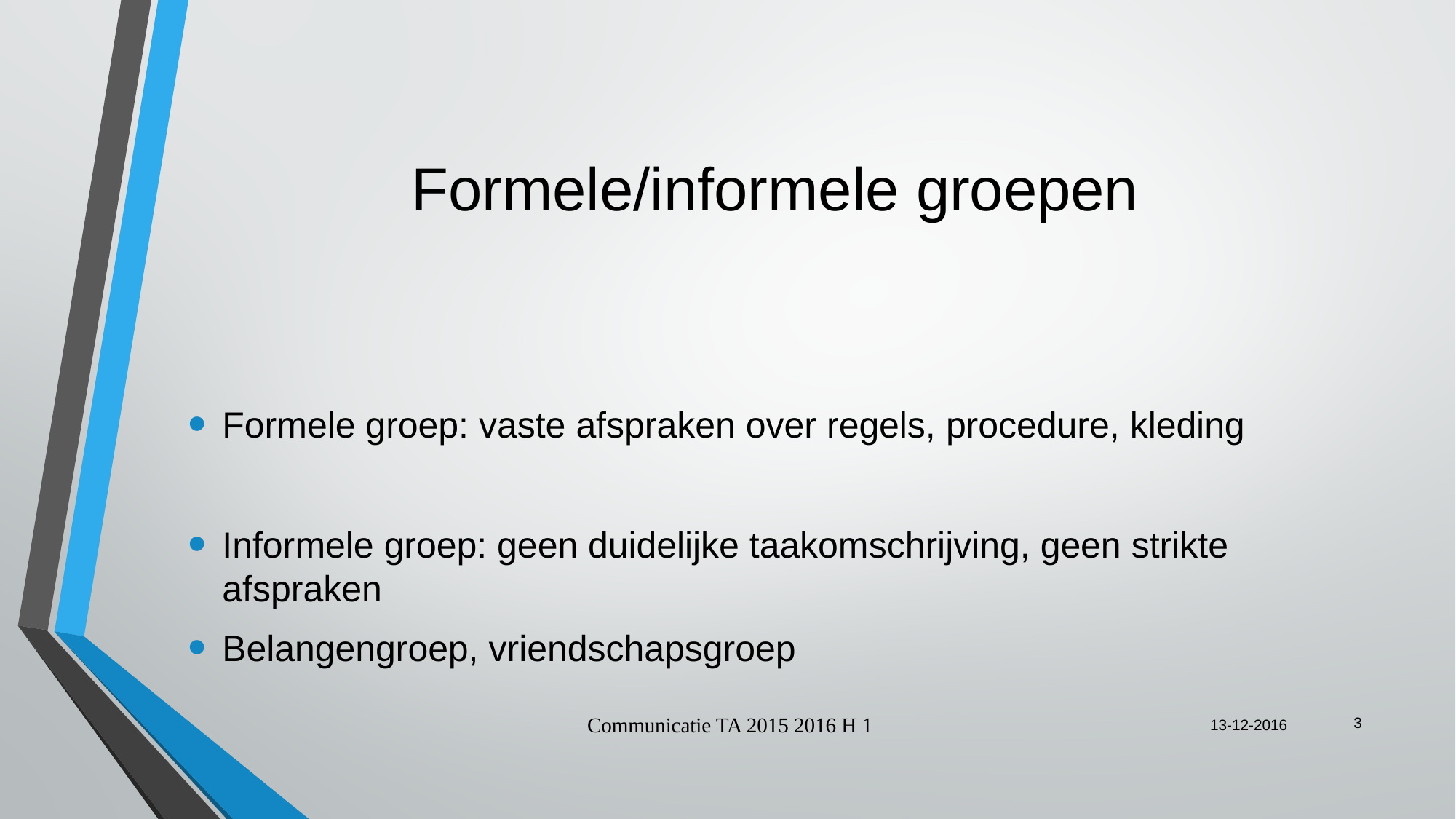

# Formele/informele groepen

Formele groep: vaste afspraken over regels, procedure, kleding

Informele groep: geen duidelijke taakomschrijving, geen strikte afspraken
Belangengroep, vriendschapsgroep
3
Communicatie TA 2015 2016 H 1
13-12-2016